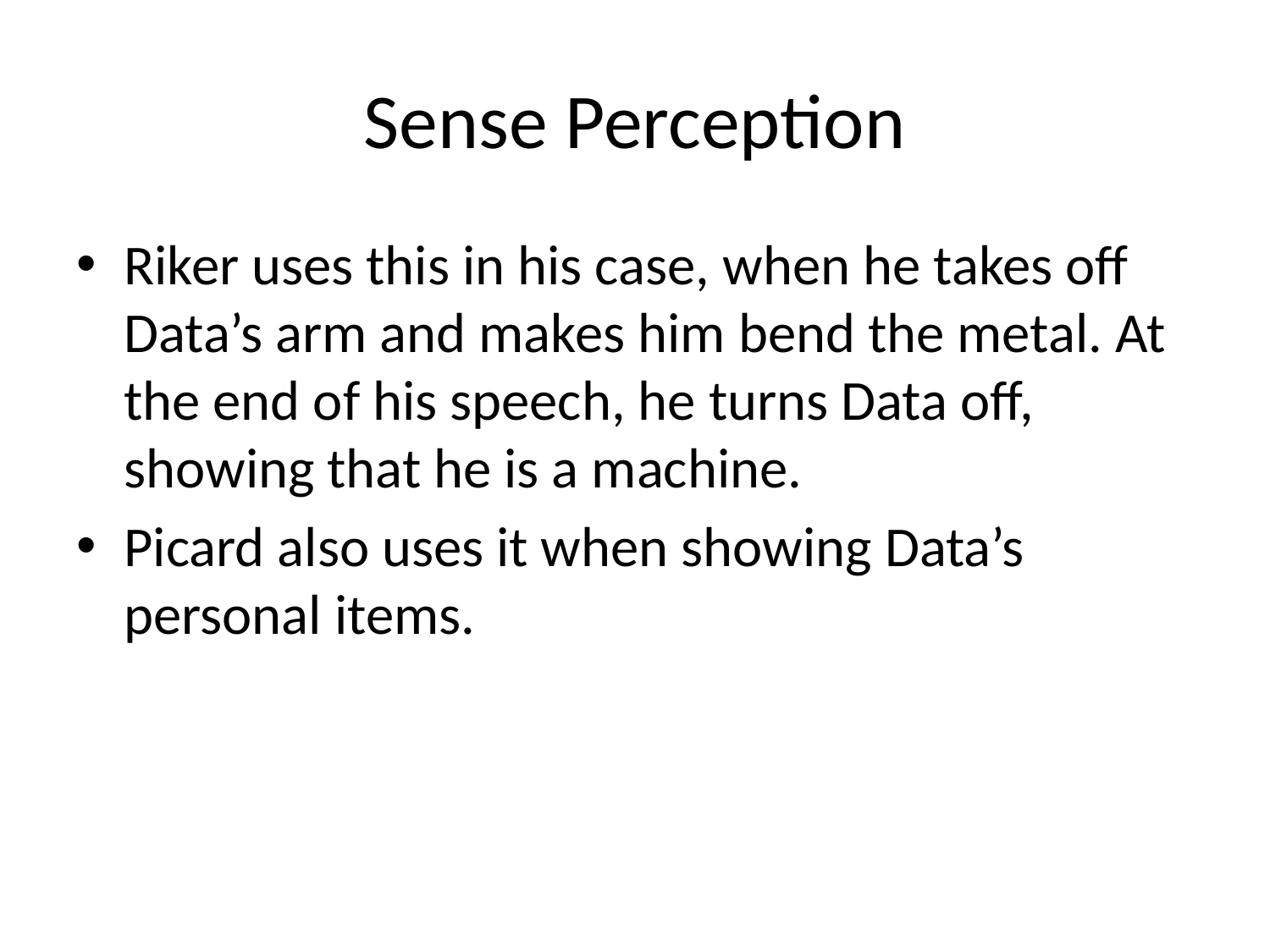

# Sense Perception
Riker uses this in his case, when he takes off Data’s arm and makes him bend the metal. At the end of his speech, he turns Data off, showing that he is a machine.
Picard also uses it when showing Data’s personal items.